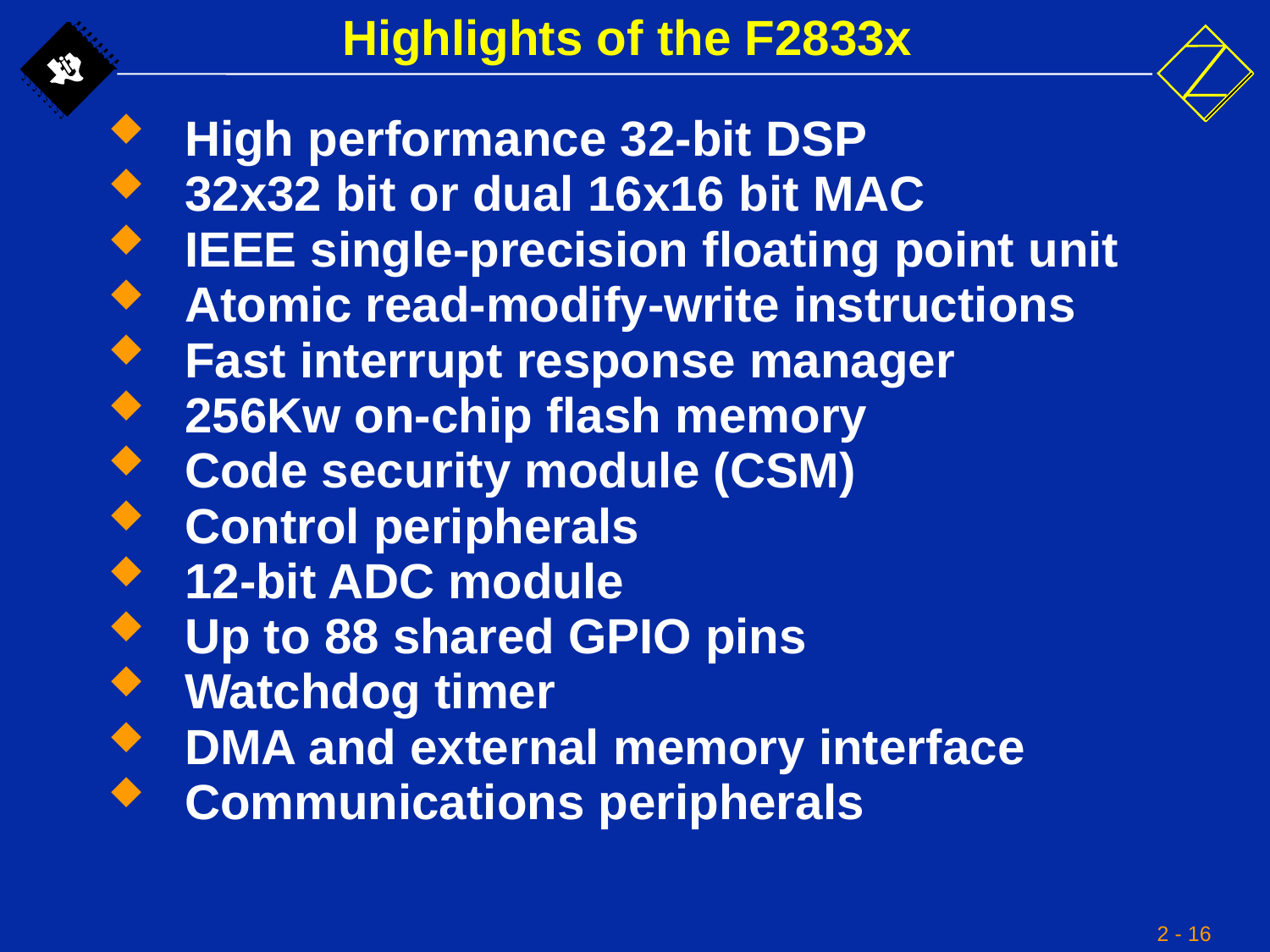

Highlights of the F2833x
High performance 32-bit DSP
32x32 bit or dual 16x16 bit MAC
IEEE single-precision floating point unit
Atomic read-modify-write instructions
Fast interrupt response manager
256Kw on-chip flash memory
Code security module (CSM)
Control peripherals
12-bit ADC module
Up to 88 shared GPIO pins
Watchdog timer
DMA and external memory interface
Communications peripherals